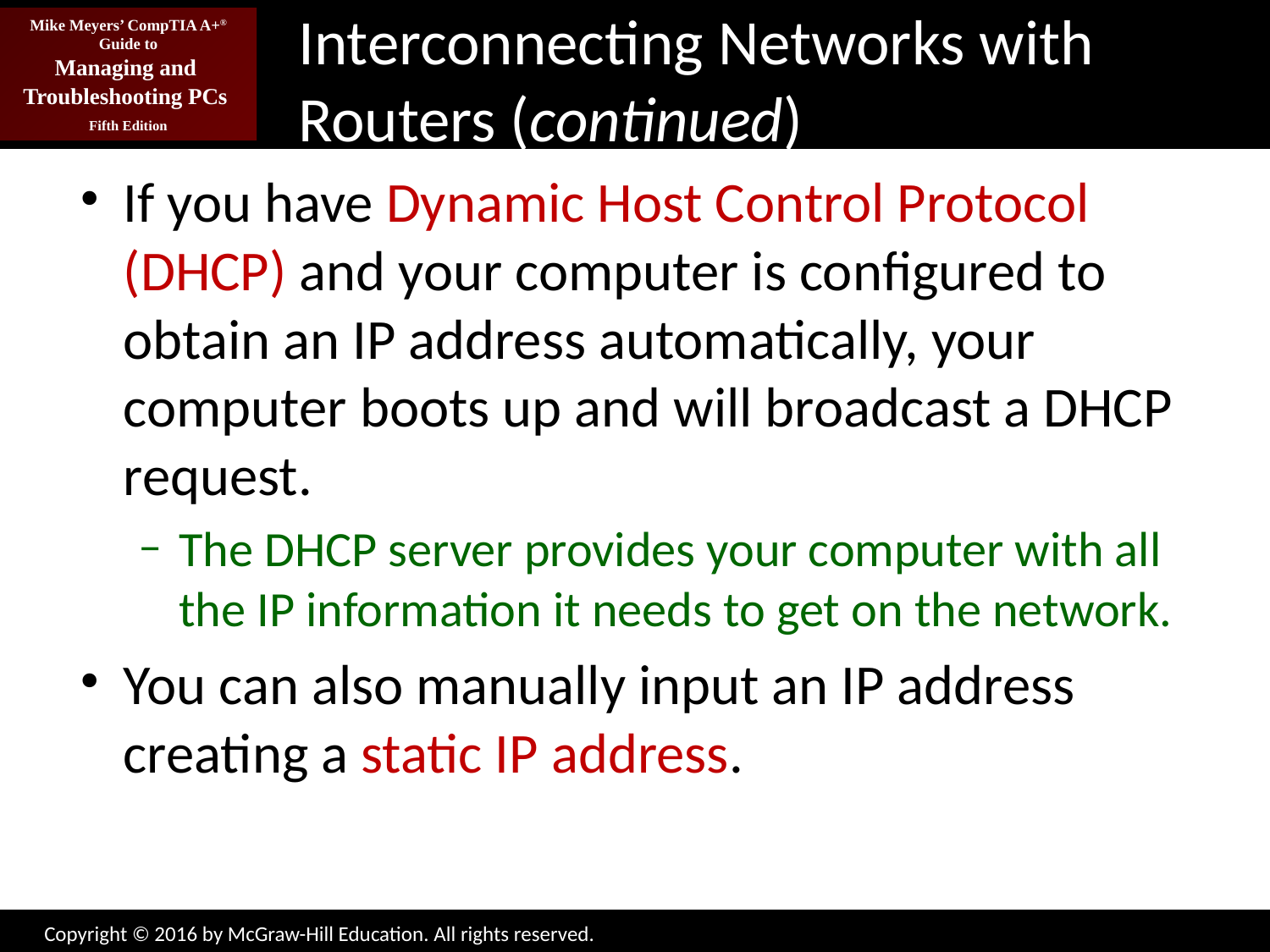

# Interconnecting Networks with Routers (continued)
If you have Dynamic Host Control Protocol (DHCP) and your computer is configured to obtain an IP address automatically, your computer boots up and will broadcast a DHCP request.
The DHCP server provides your computer with all the IP information it needs to get on the network.
You can also manually input an IP address creating a static IP address.